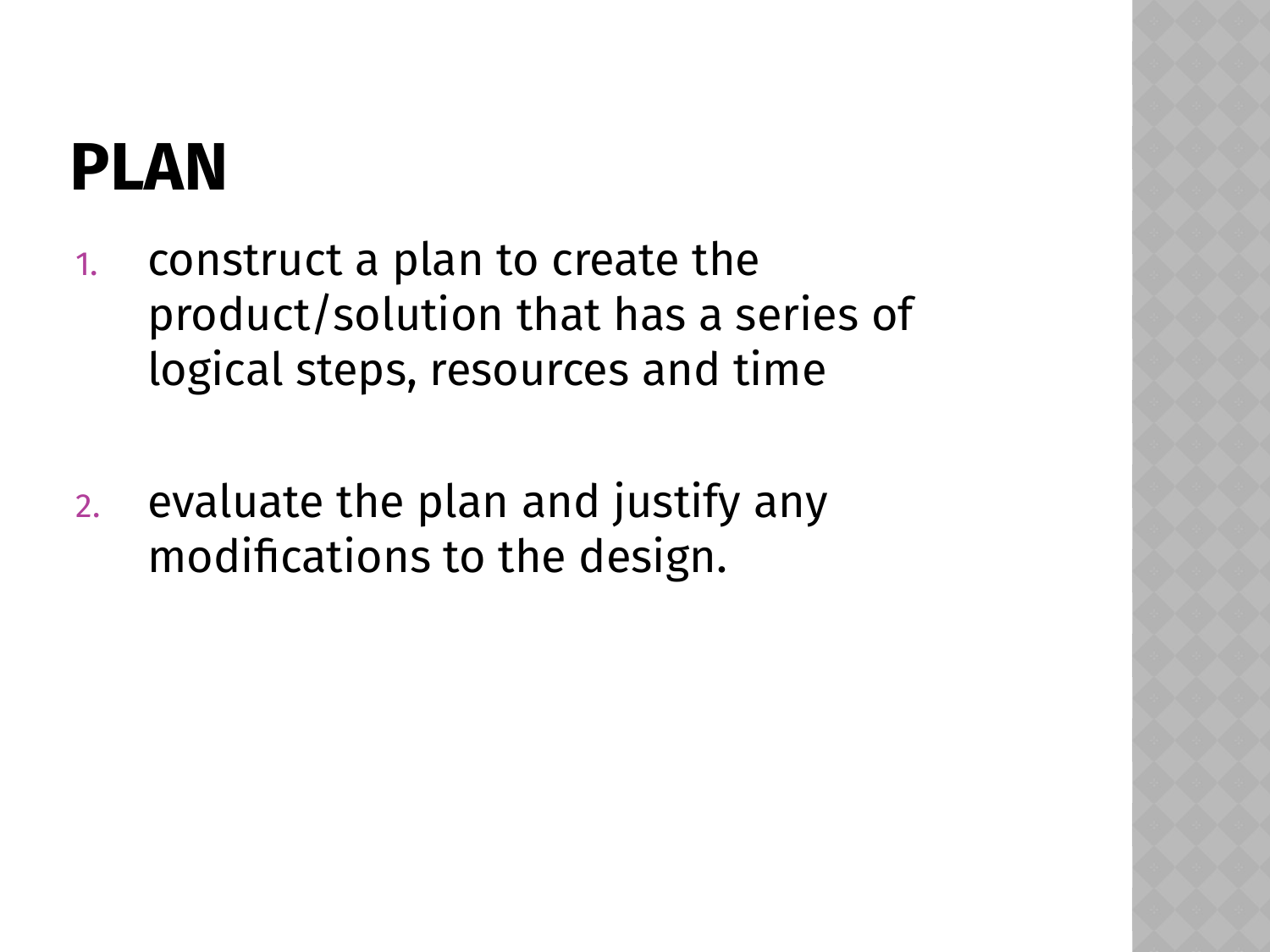

# plan
construct a plan to create the product/solution that has a series of logical steps, resources and time

evaluate the plan and justify any modifications to the design.